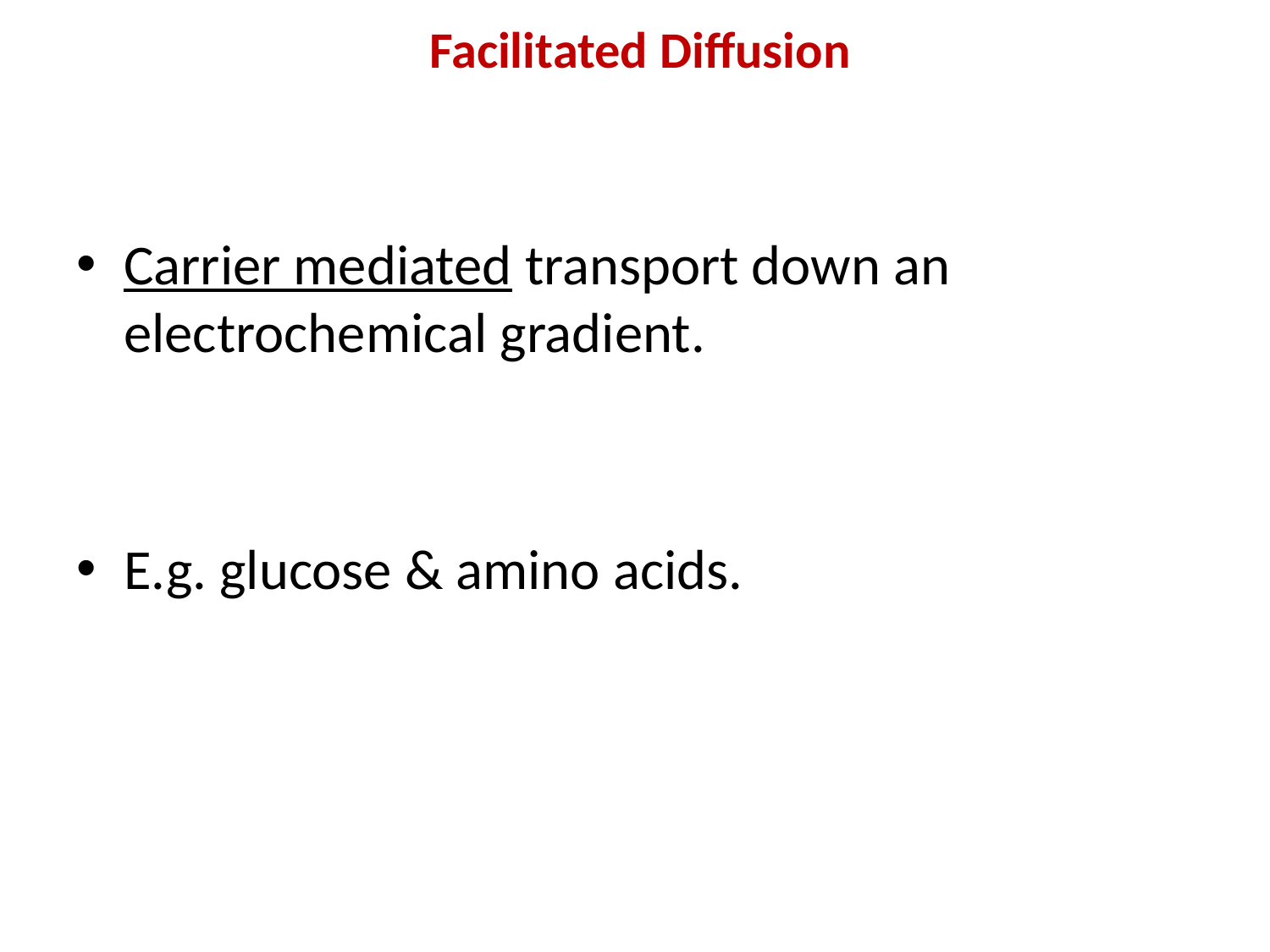

# Facilitated Diffusion
Carrier mediated transport down an electrochemical gradient.

E.g. glucose & amino acids.